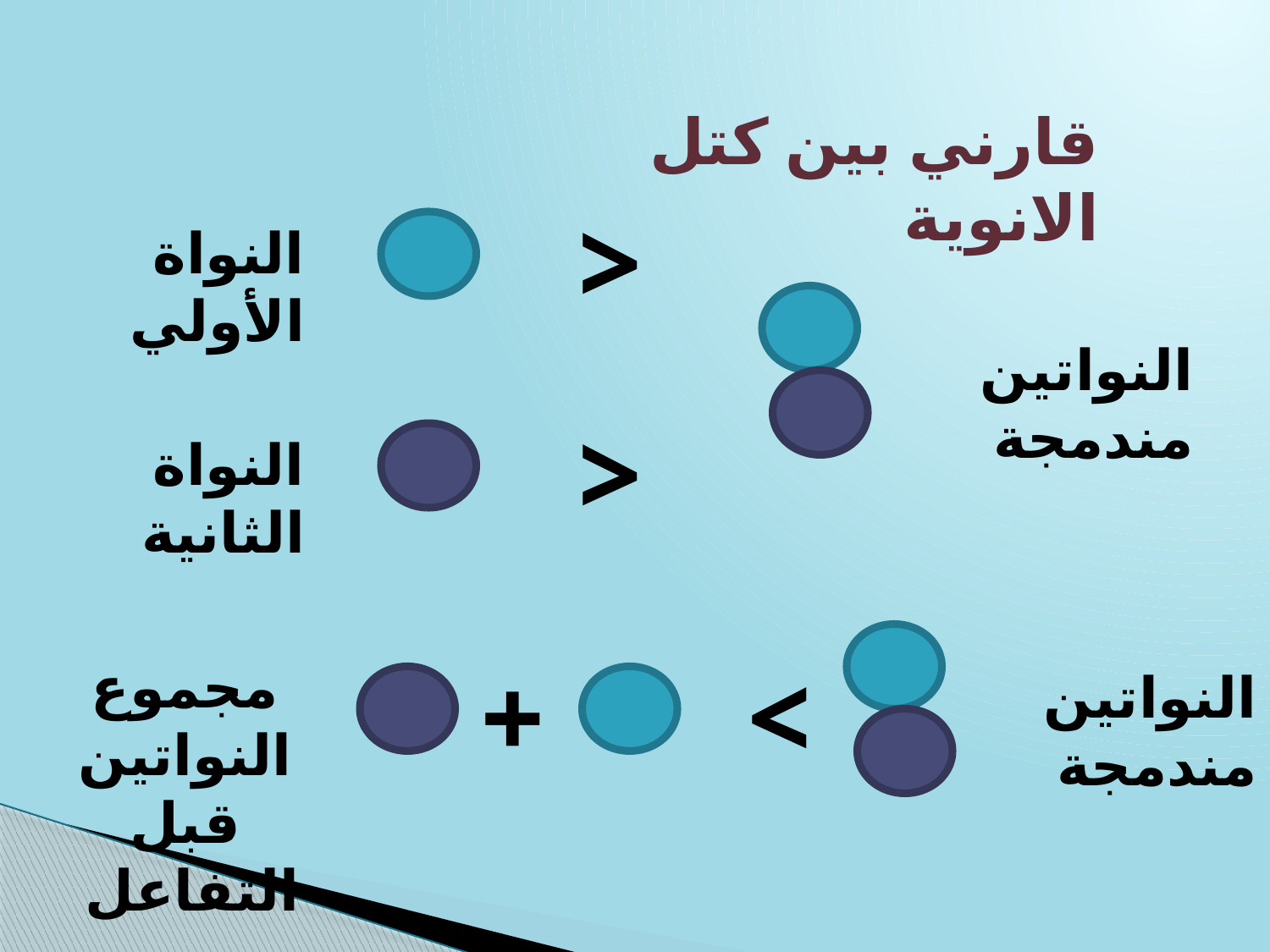

قارني بين كتل الانوية
<
النواة الأولي

النواتين مندمجة
<
النواة الثانية

+

>
مجموع النواتين قبل التفاعل
النواتين مندمجة